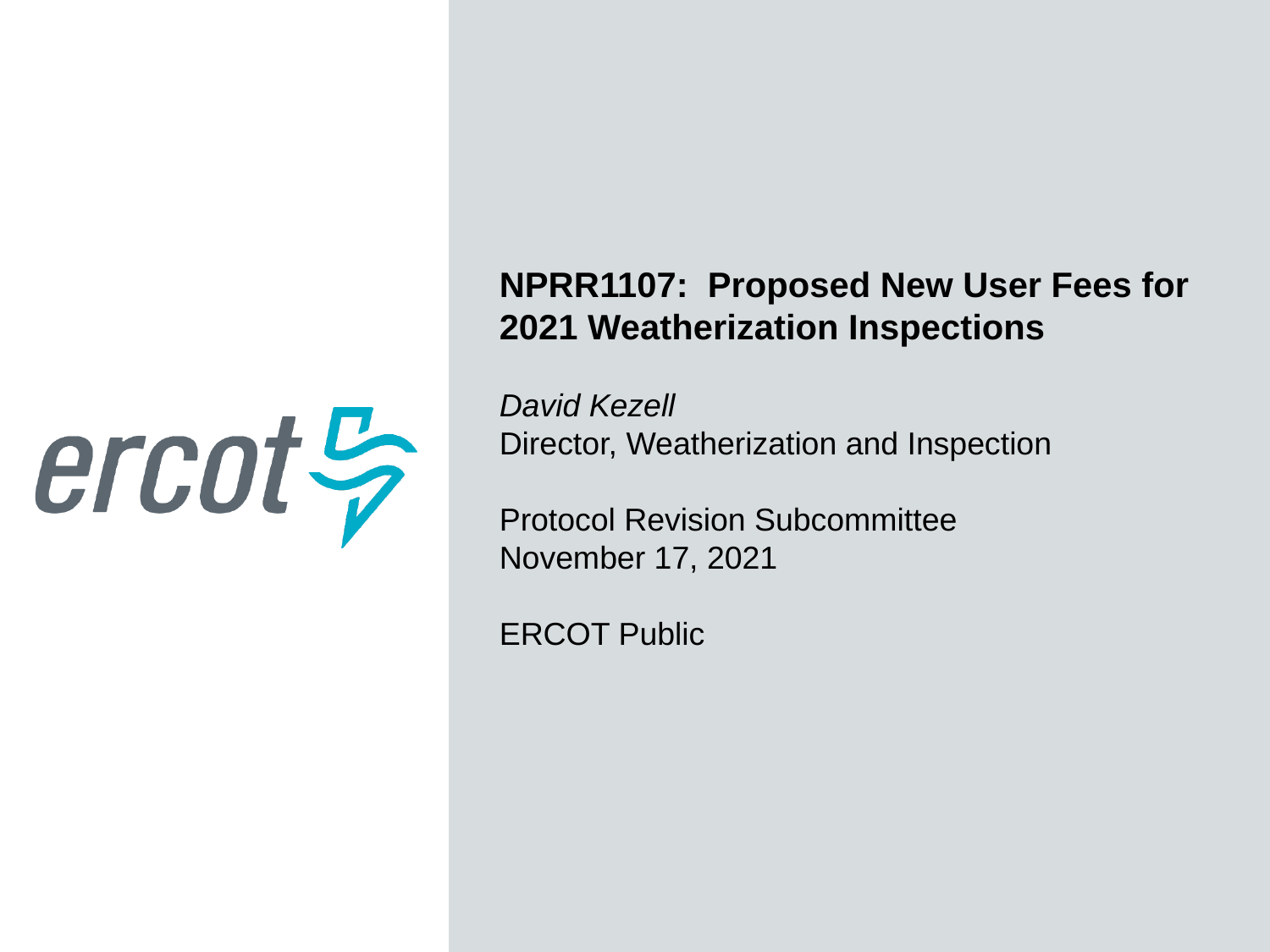

NPRR1107:  Proposed New User Fees for 2021 Weatherization Inspections

David Kezell
Director, Weatherization and Inspection

Protocol Revision Subcommittee
November 17, 2021

ERCOT Public